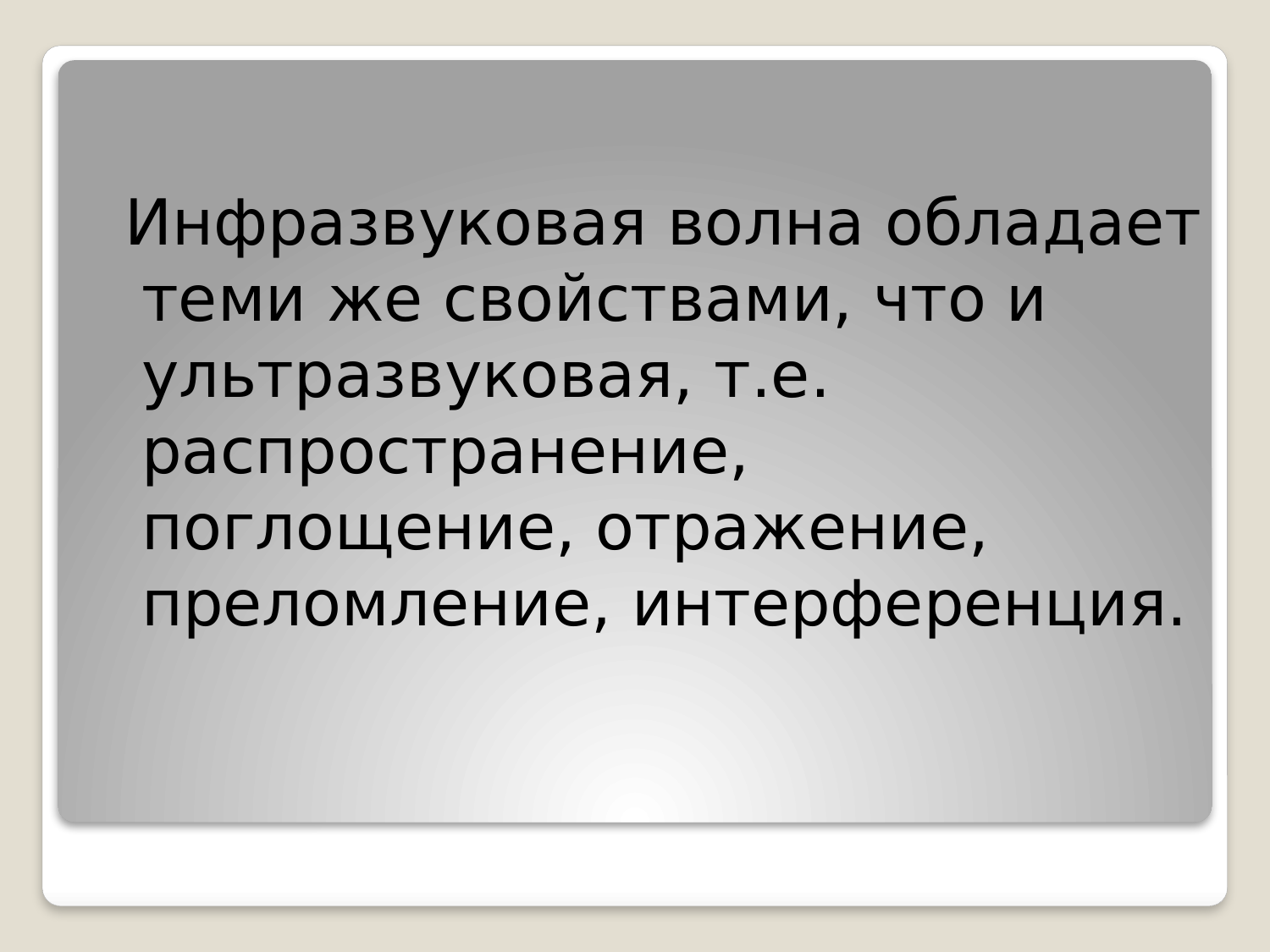

Инфразвуковая волна обладает теми же свойствами, что и ультразвуковая, т.е. распространение, поглощение, отражение, преломление, интерференция.
#